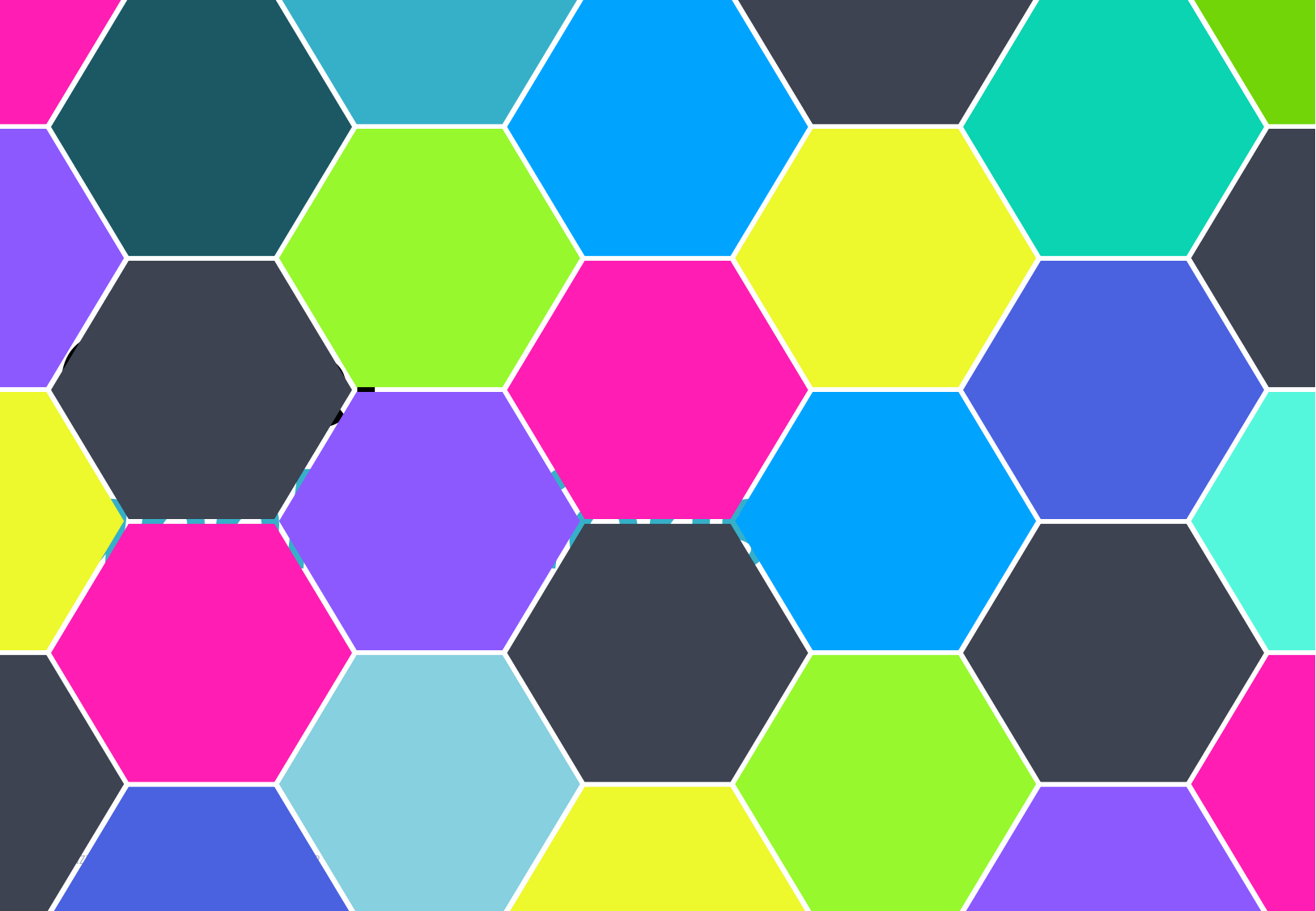

# Other applications

JANZZ.technology / KGC Talk NYC / May 05 2022
69